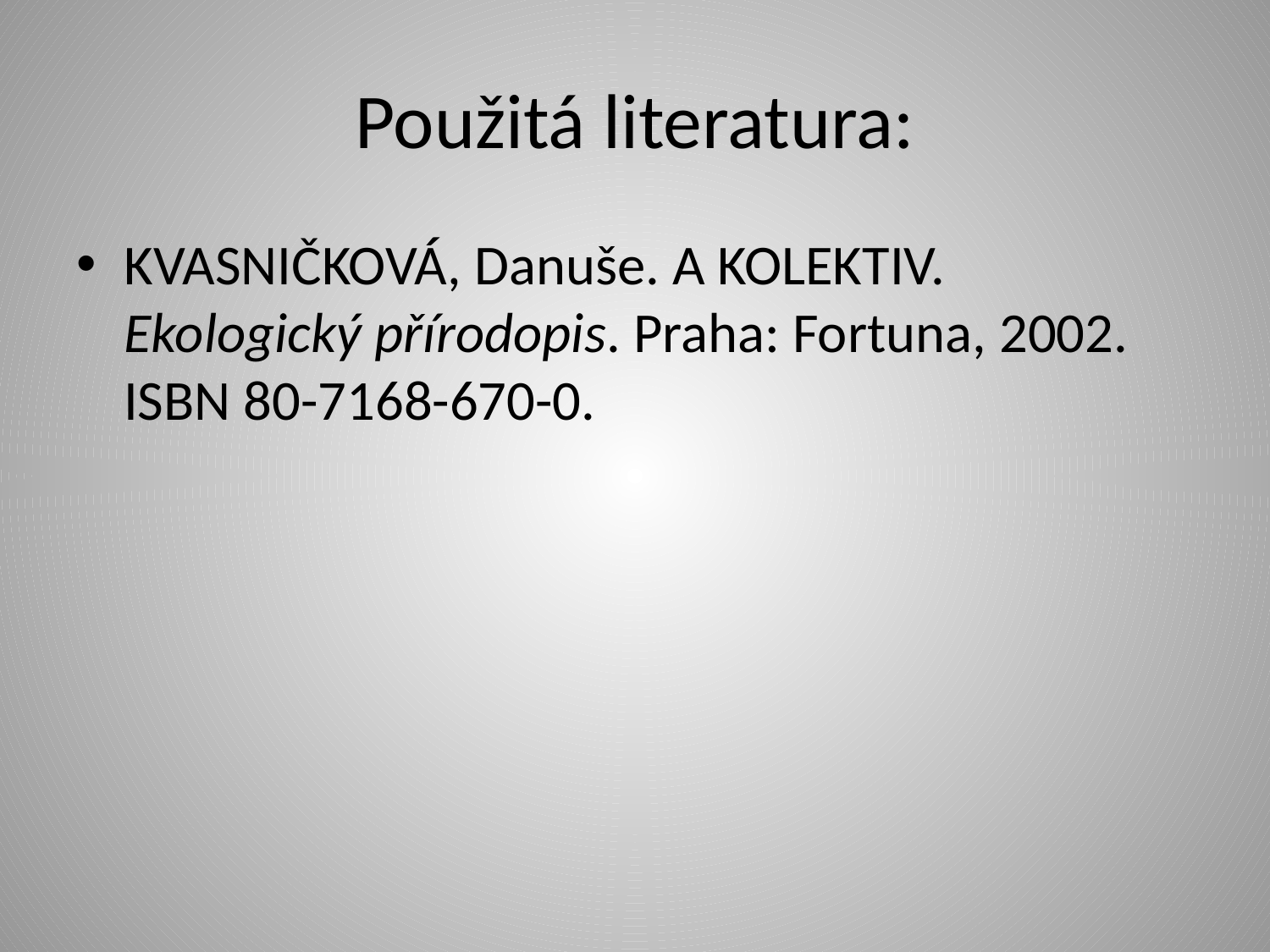

# Použitá literatura:
KVASNIČKOVÁ, Danuše. A KOLEKTIV. Ekologický přírodopis. Praha: Fortuna, 2002. ISBN 80-7168-670-0.